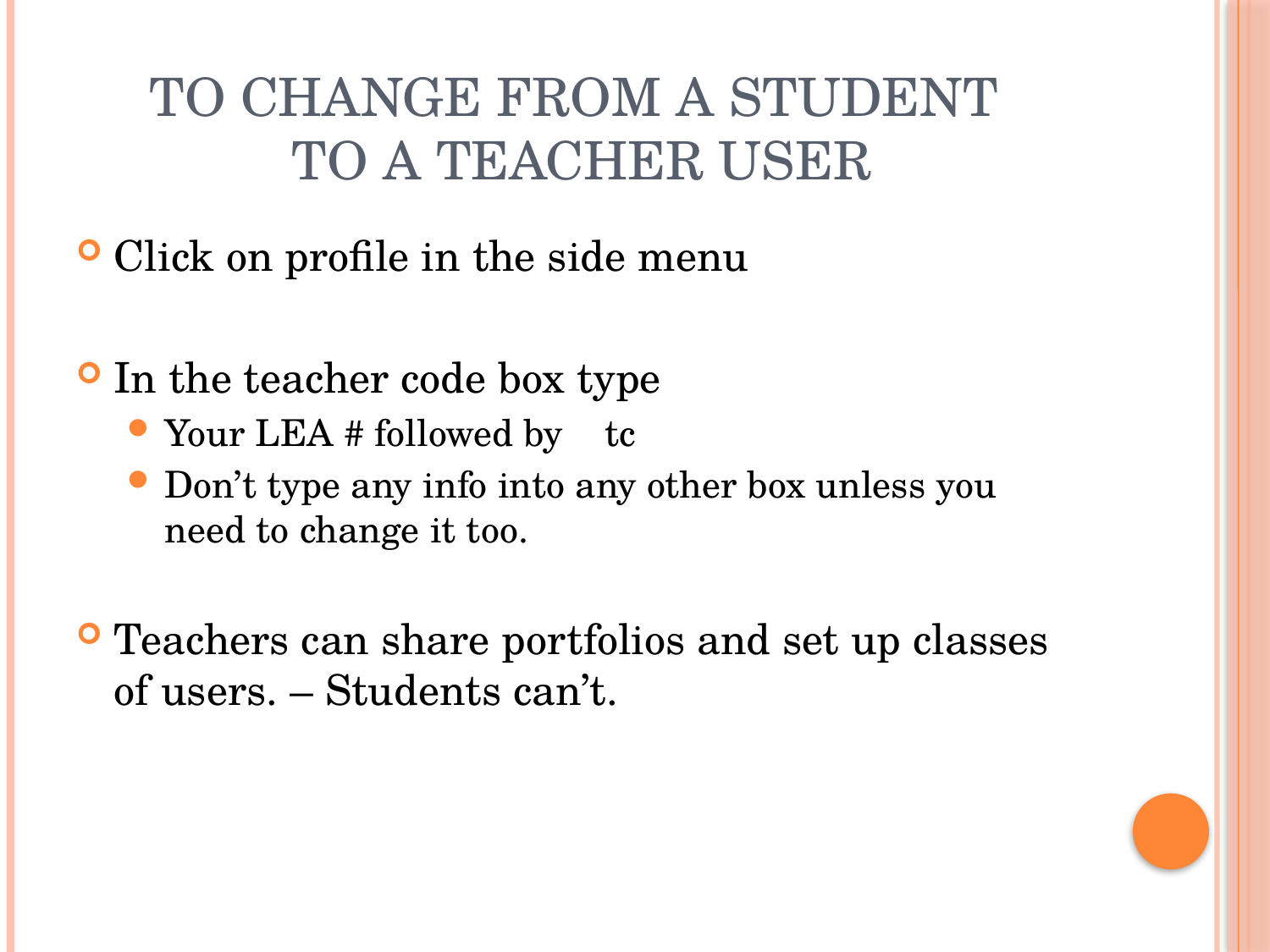

# To change from a student to a teacher user
Click on profile in the side menu

In the teacher code box type
Your LEA # followed by    tc
Don’t type any info into any other box unless you need to change it too.

Teachers can share portfolios and set up classes of users. – Students can’t.